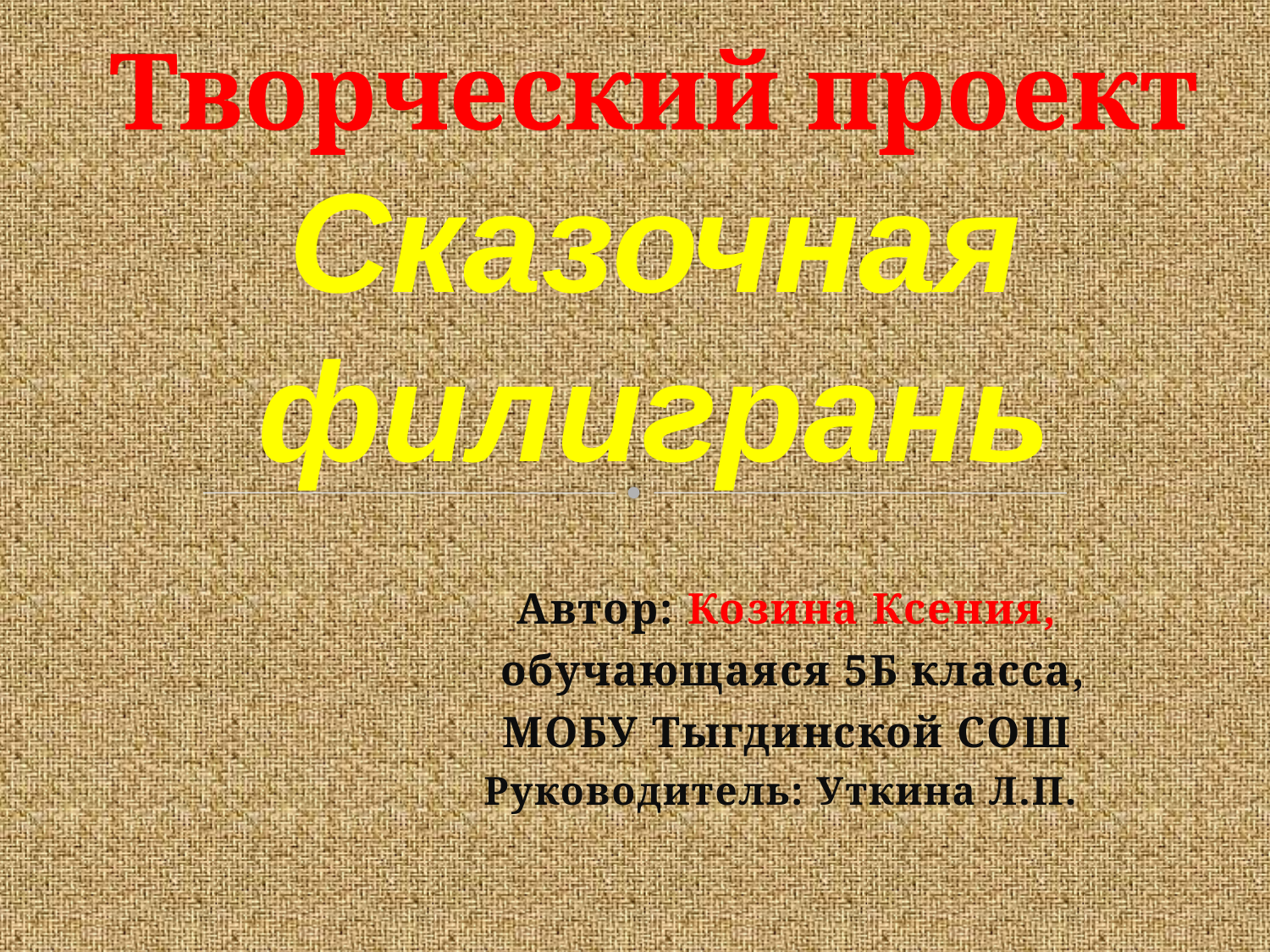

# Творческий проект Сказочная филигрань
Автор: Козина Ксения,
 обучающаяся 5Б класса,
 МОБУ Тыгдинской СОШ
Руководитель: Уткина Л.П.